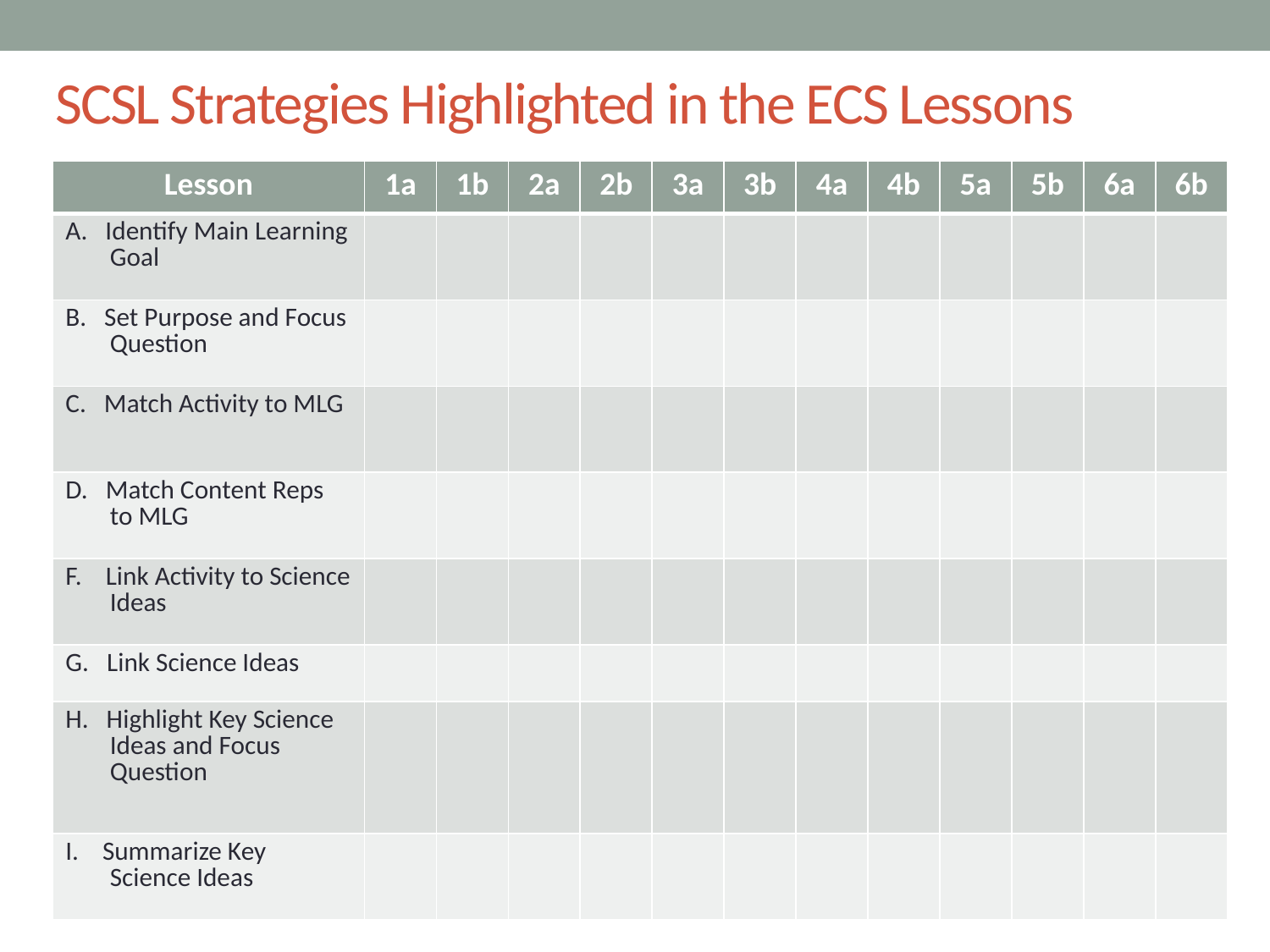

# SCSL Strategies Highlighted in the ECS Lessons
| Lesson | 1a | 1b | 2a | 2b | 3a | 3b | 4a | 4b | 5a | 5b | 6a | 6b |
| --- | --- | --- | --- | --- | --- | --- | --- | --- | --- | --- | --- | --- |
| A. Identify Main Learning Goal |  |  |  |  |  |  |  |  |  |  |  |  |
| B. Set Purpose and Focus Question |  |  |  |  |  |  |  |  |  |  |  |  |
| C. Match Activity to MLG |  |  |  |  |  |  |  |  |  |  |  |  |
| D. Match Content Reps to MLG |  |  |  |  |  |  |  |  |  |  |  |  |
| F. Link Activity to Science Ideas |  |  |  |  |  |  |  |  |  |  |  |  |
| G. Link Science Ideas |  |  |  |  |  |  |  |  |  |  |  |  |
| H. Highlight Key Science Ideas and Focus Question |  |  |  |  |  |  |  |  |  |  |  |  |
| I. Summarize Key Science Ideas |  |  |  |  |  |  |  |  |  |  |  |  |